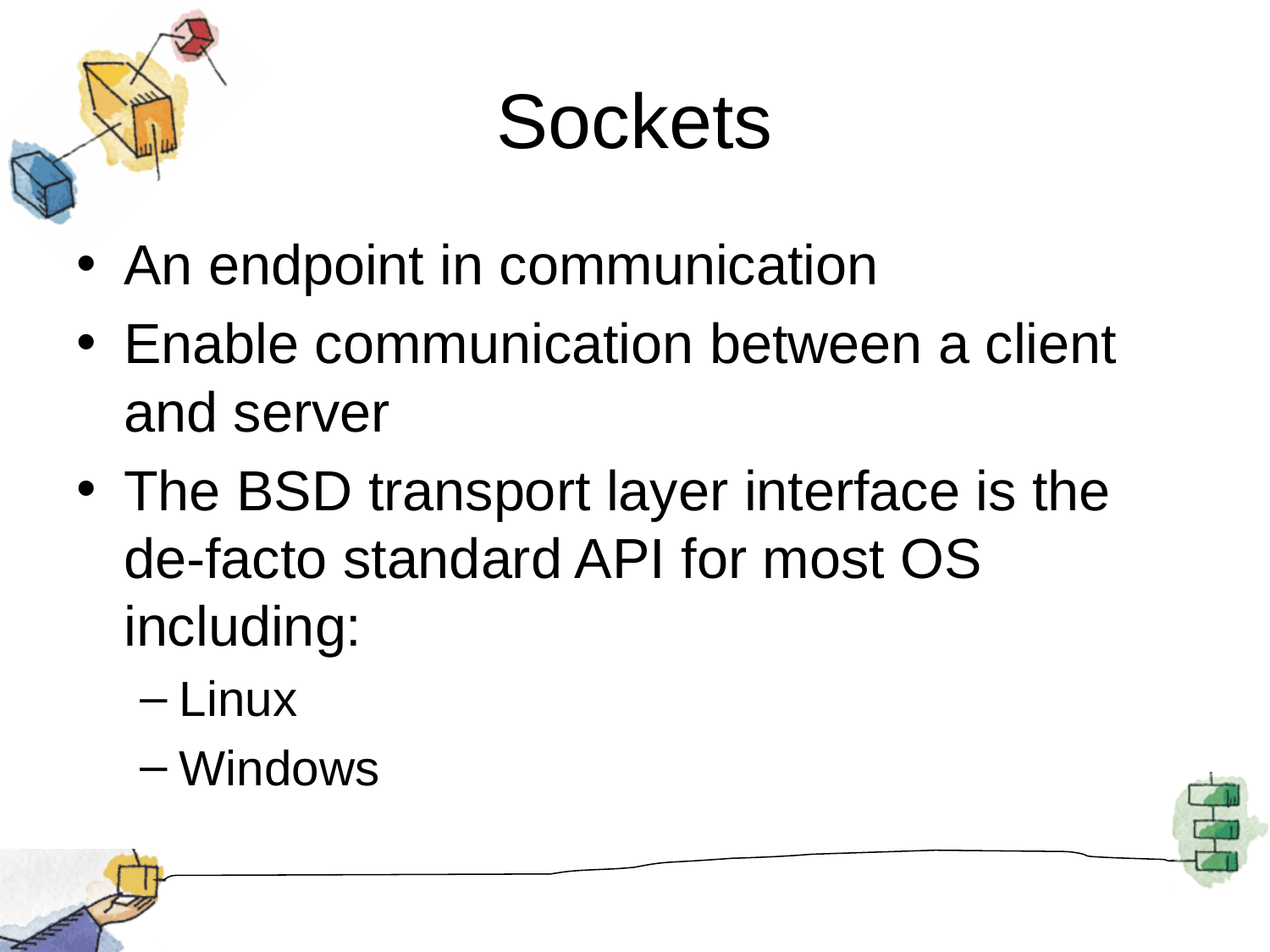

# Sockets
An endpoint in communication
Enable communication between a client and server
The BSD transport layer interface is the de-facto standard API for most OS including:
Linux
Windows